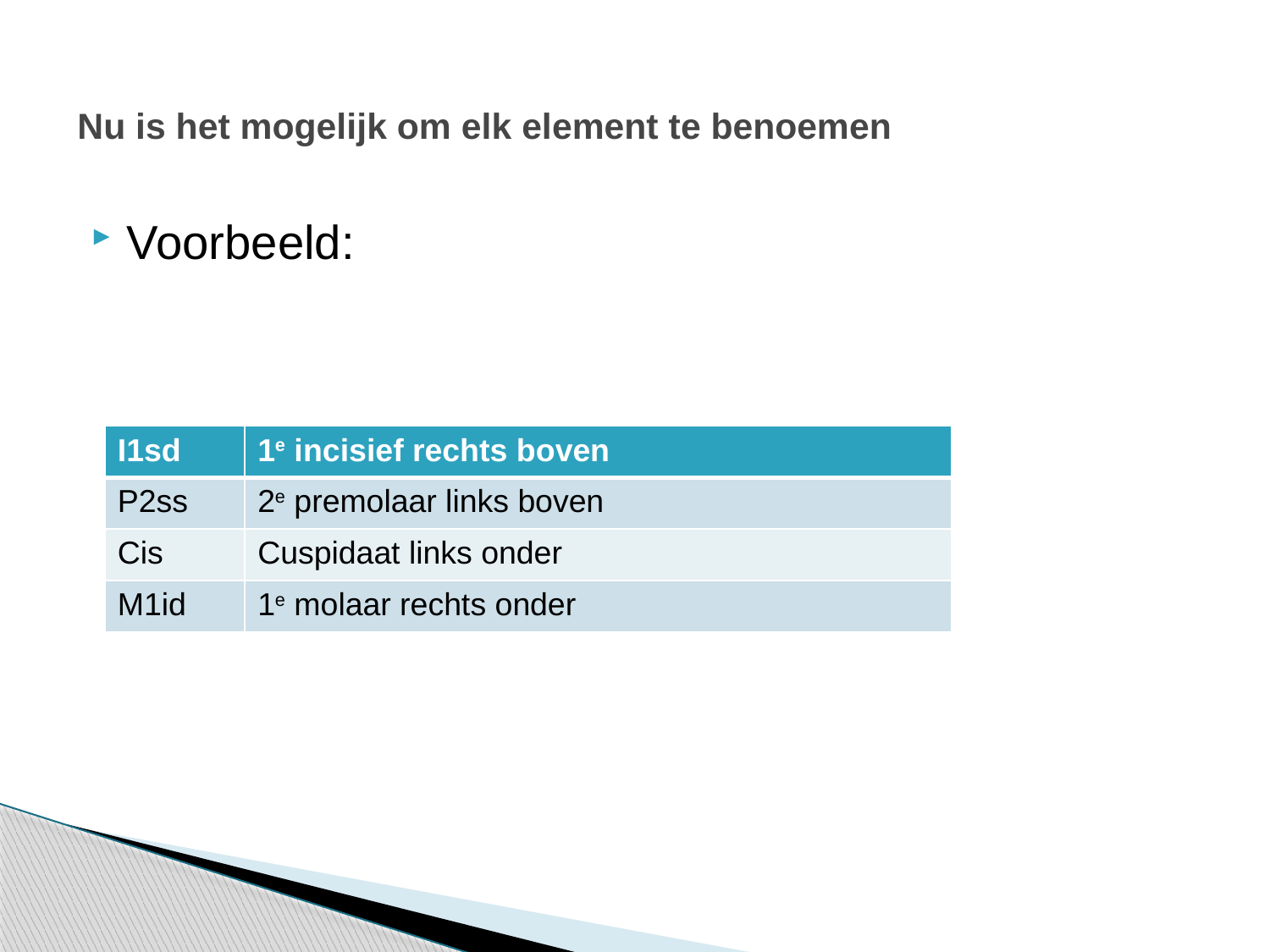

# Nu is het mogelijk om elk element te benoemen
Voorbeeld:

| I1sd | 1e incisief rechts boven |
| --- | --- |
| P2ss | 2e premolaar links boven |
| Cis | Cuspidaat links onder |
| M1id | 1e molaar rechts onder |